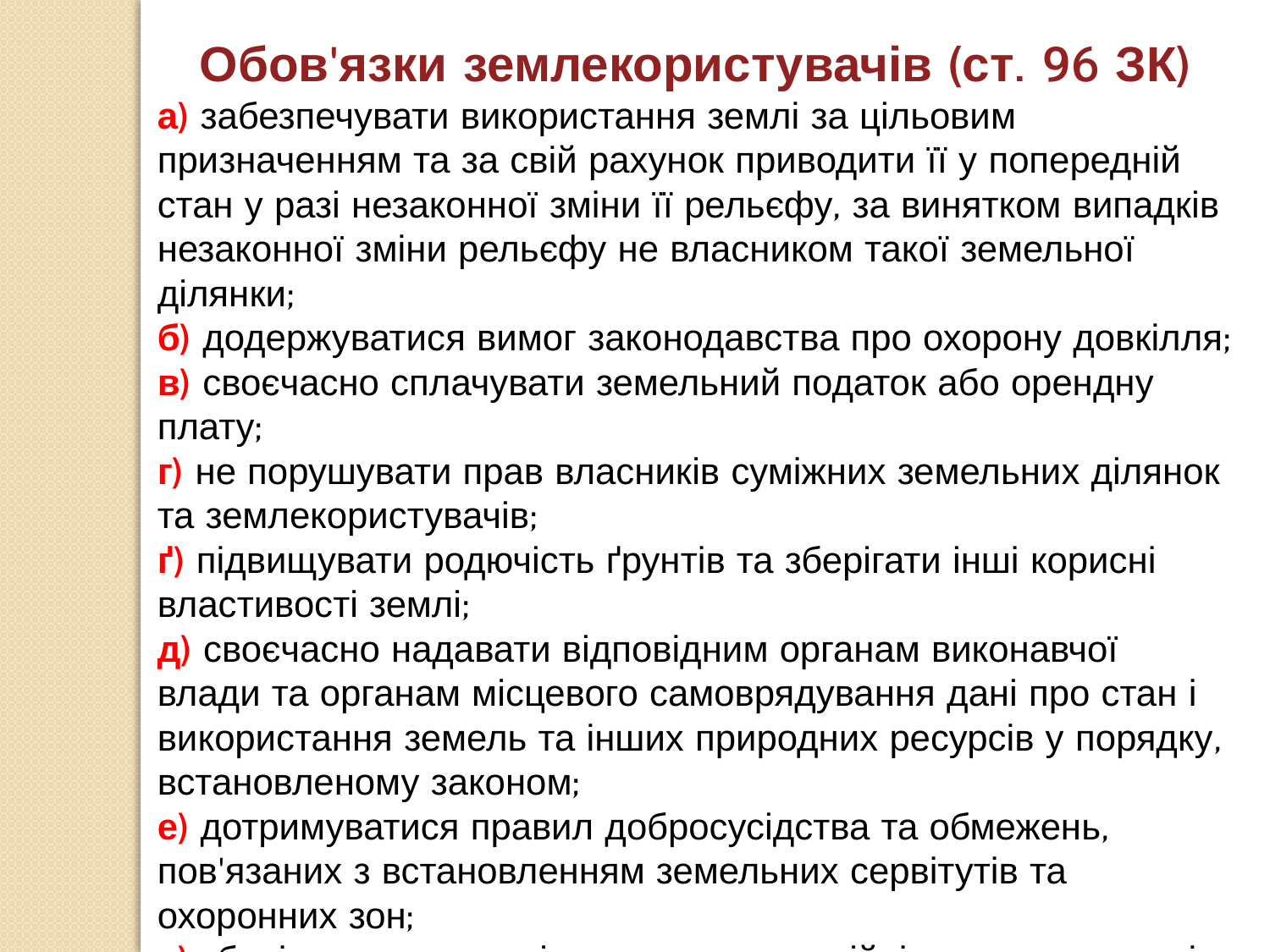

Обов'язки землекористувачів (ст. 96 ЗК)
а) забезпечувати використання землі за цільовим призначенням та за свій рахунок приводити її у попередній стан у разі незаконної зміни її рельєфу, за винятком випадків незаконної зміни рельєфу не власником такої земельної ділянки;
б) додержуватися вимог законодавства про охорону довкілля;
в) своєчасно сплачувати земельний податок або орендну плату;
г) не порушувати прав власників суміжних земельних ділянок та землекористувачів;
ґ) підвищувати родючість ґрунтів та зберігати інші корисні властивості землі;
д) своєчасно надавати відповідним органам виконавчої влади та органам місцевого самоврядування дані про стан і використання земель та інших природних ресурсів у порядку, встановленому законом;
е) дотримуватися правил добросусідства та обмежень, пов'язаних з встановленням земельних сервітутів та охоронних зон;
є) зберігати геодезичні знаки, протиерозійні споруди, мережі зрошувальних і осушувальних систем.